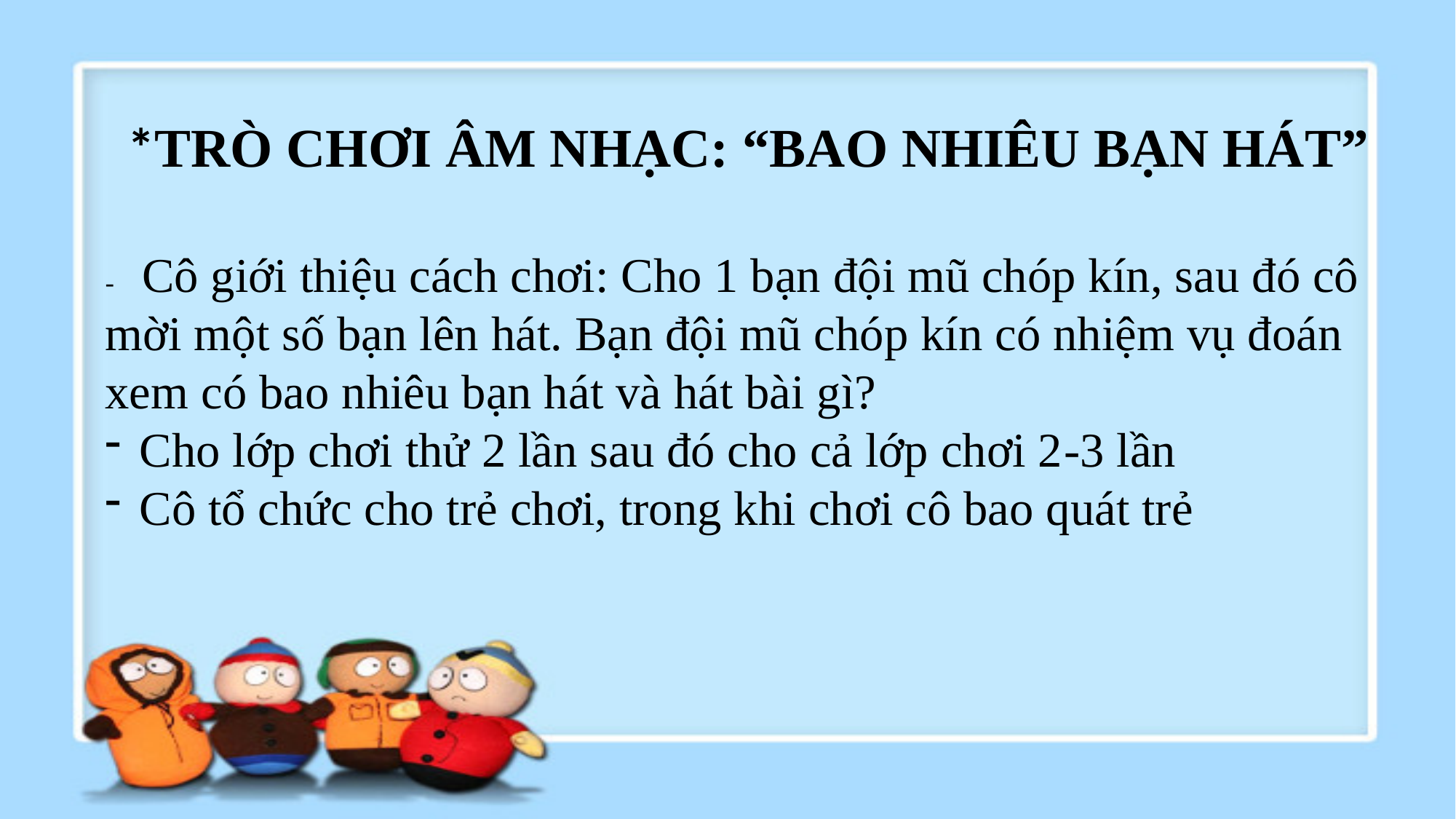

*TRÒ CHƠI ÂM NHẠC: “BAO NHIÊU BẠN HÁT”

-    Cô giới thiệu cách chơi: Cho 1 bạn đội mũ chóp kín, sau đó cô mời một số bạn lên hát. Bạn đội mũ chóp kín có nhiệm vụ đoán xem có bao nhiêu bạn hát và hát bài gì?
Cho lớp chơi thử 2 lần sau đó cho cả lớp chơi 2-3 lần
Cô tổ chức cho trẻ chơi, trong khi chơi cô bao quát trẻ